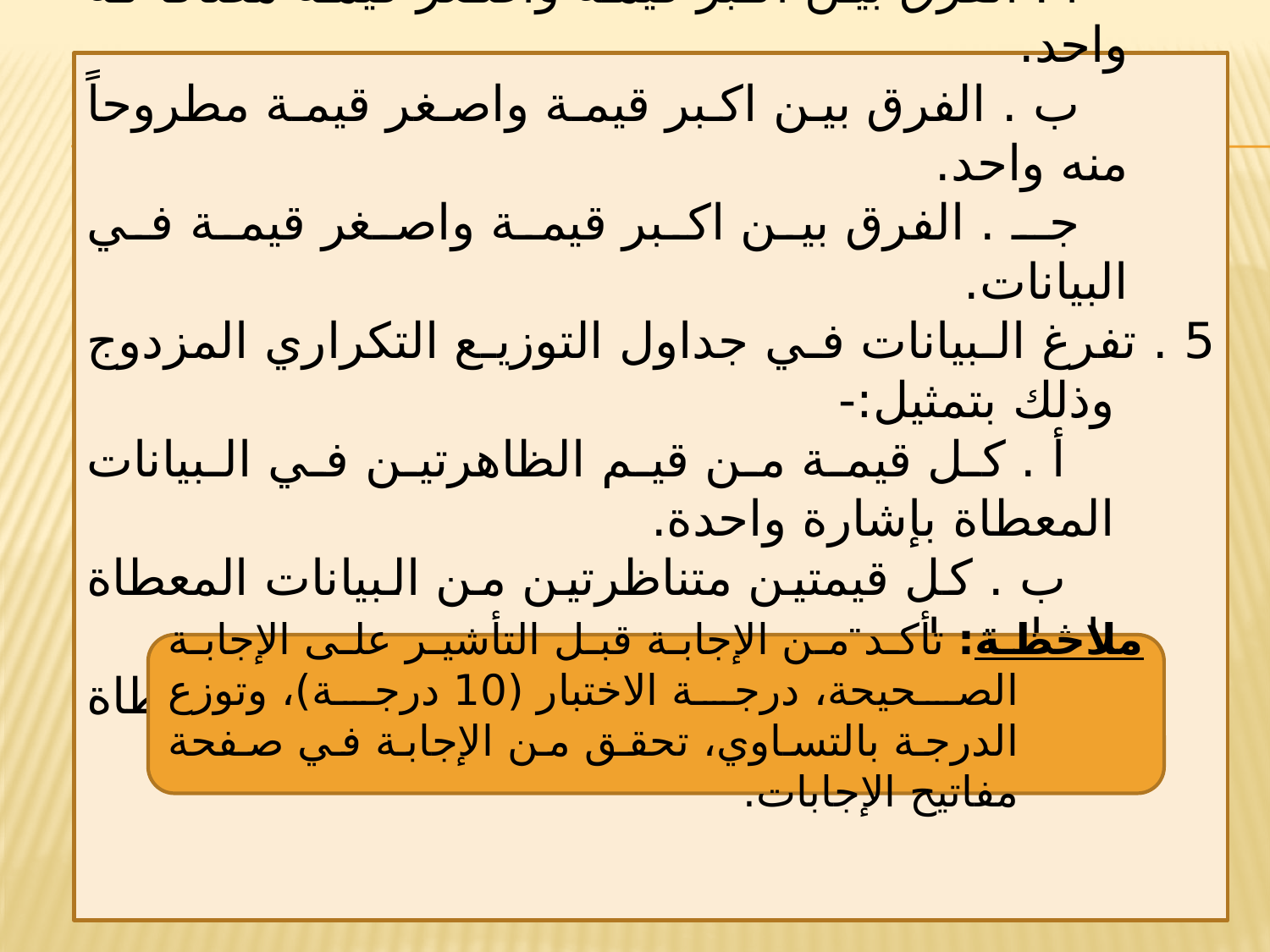

4 . مدى التغير هو عبارة عن:-
أ . الفرق بين اكبر قيمة واصغر قيمة مضافاً له واحد.
ب . الفرق بين اكبر قيمة واصغر قيمة مطروحاً منه واحد.
جـ . الفرق بين اكبر قيمة واصغر قيمة في البيانات.
5 . تفرغ البيانات في جداول التوزيع التكراري المزدوج وذلك بتمثيل:-
أ . كل قيمة من قيم الظاهرتين في البيانات المعطاة بإشارة واحدة.
ب . كل قيمتين متناظرتين من البيانات المعطاة بإشارة واحدة.
جـ . كل قيمتين متناظرتين من البيانات المعطاة بإشارتين.

ملاحظة: تأكد من الإجابة قبل التأشير على الإجابة الصحيحة، درجة الاختبار (10 درجة)، وتوزع الدرجة بالتساوي، تحقق من الإجابة في صفحة مفاتيح الإجابات.